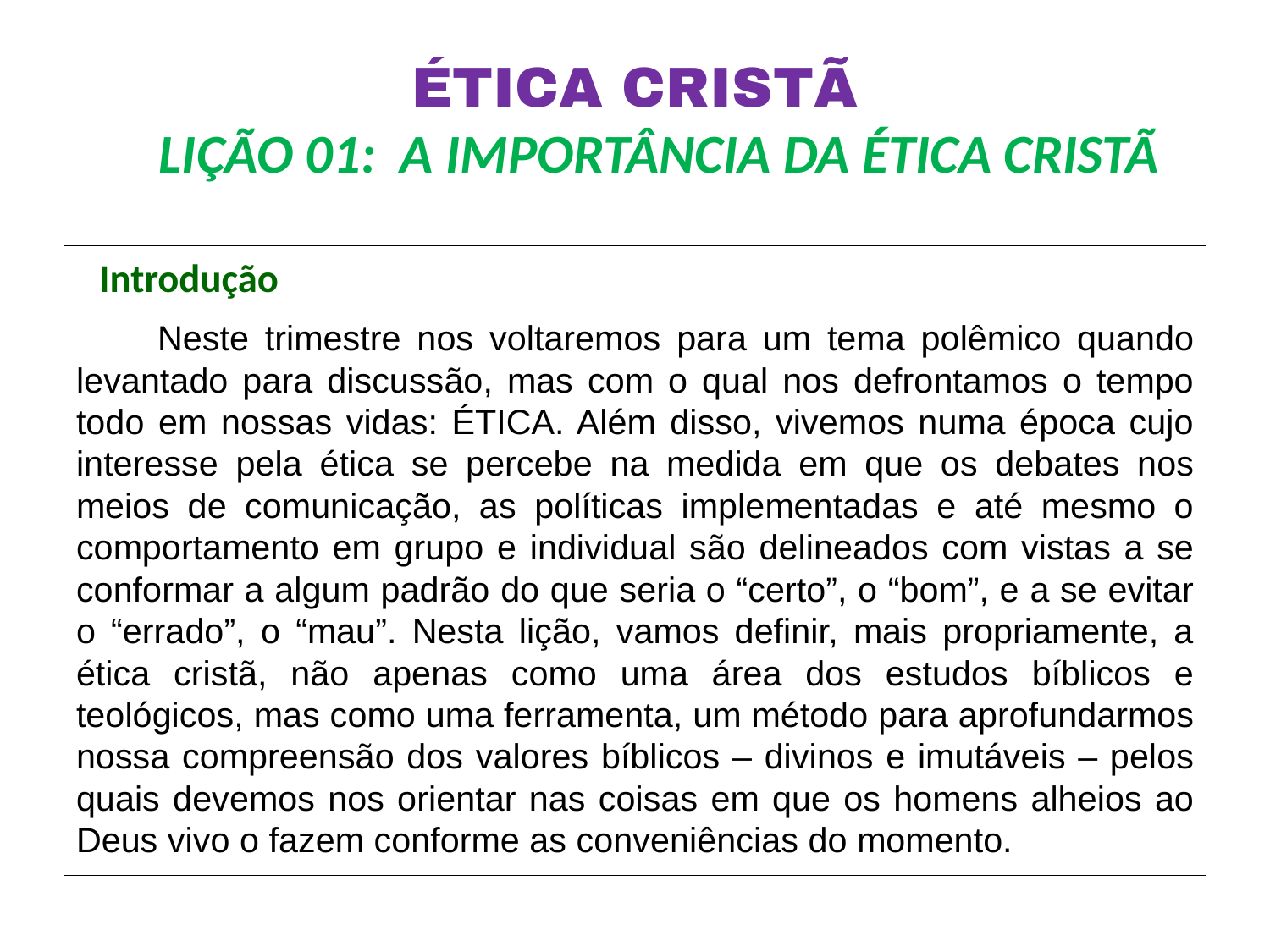

# ÉTICA CRISTÃ LIÇÃO 01:  A IMPORTÂNCIA DA ÉTICA CRISTÃ
   Introdução

	Neste trimestre nos voltaremos para um tema polêmico quando levantado para discussão, mas com o qual nos defrontamos o tempo todo em nossas vidas: ÉTICA. Além disso, vivemos numa época cujo interesse pela ética se percebe na medida em que os debates nos meios de comunicação, as políticas implementadas e até mesmo o comportamento em grupo e individual são delineados com vistas a se conformar a algum padrão do que seria o “certo”, o “bom”, e a se evitar o “errado”, o “mau”. Nesta lição, vamos definir, mais propriamente, a ética cristã, não apenas como uma área dos estudos bíblicos e teológicos, mas como uma ferramenta, um método para aprofundarmos nossa compreensão dos valores bíblicos – divinos e imutáveis – pelos quais devemos nos orientar nas coisas em que os homens alheios ao Deus vivo o fazem conforme as conveniências do momento.